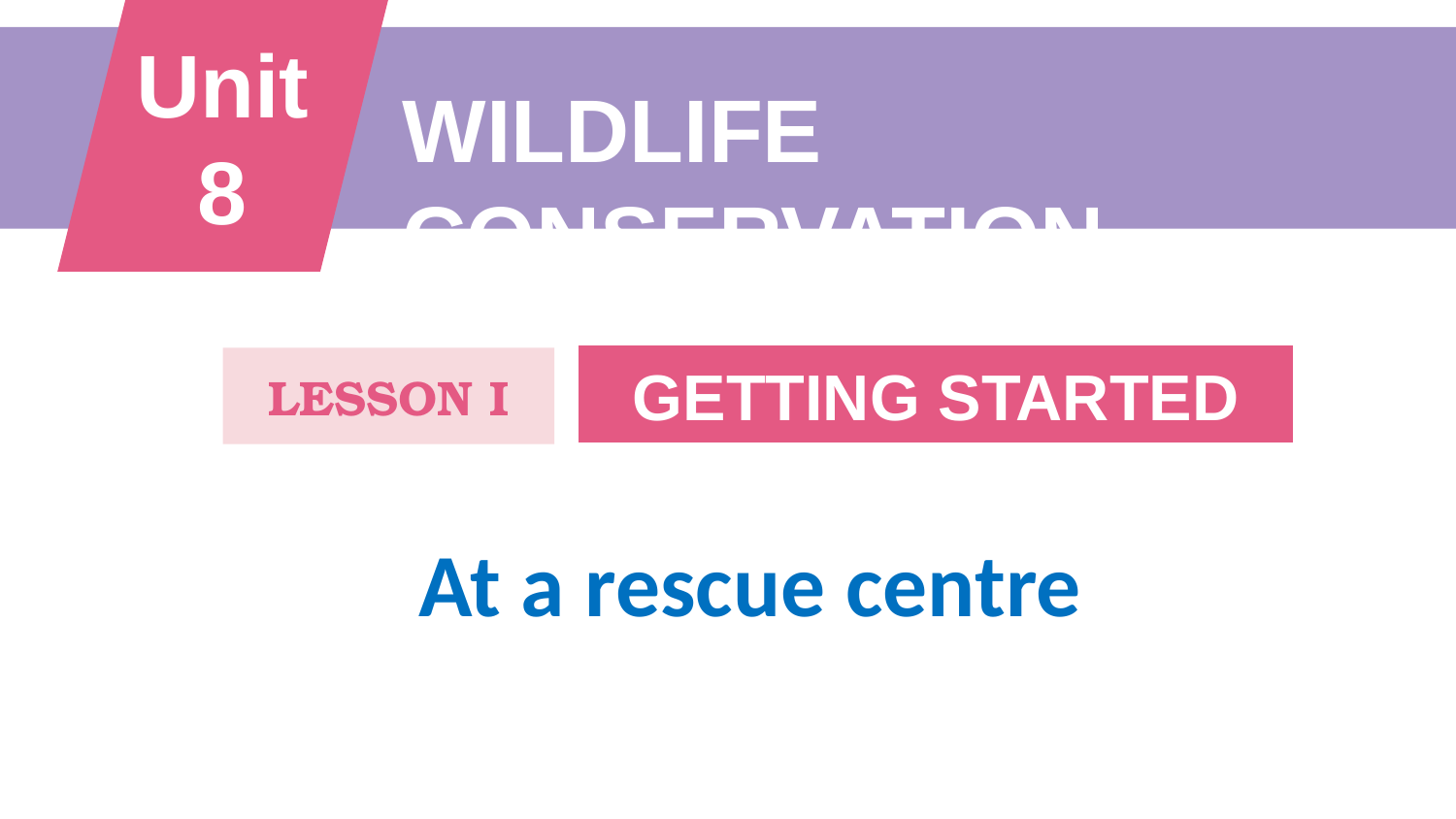

Unit 8

WILDLIFE CONSERVATION
GETTING STARTED
LESSON I
At a rescue centre